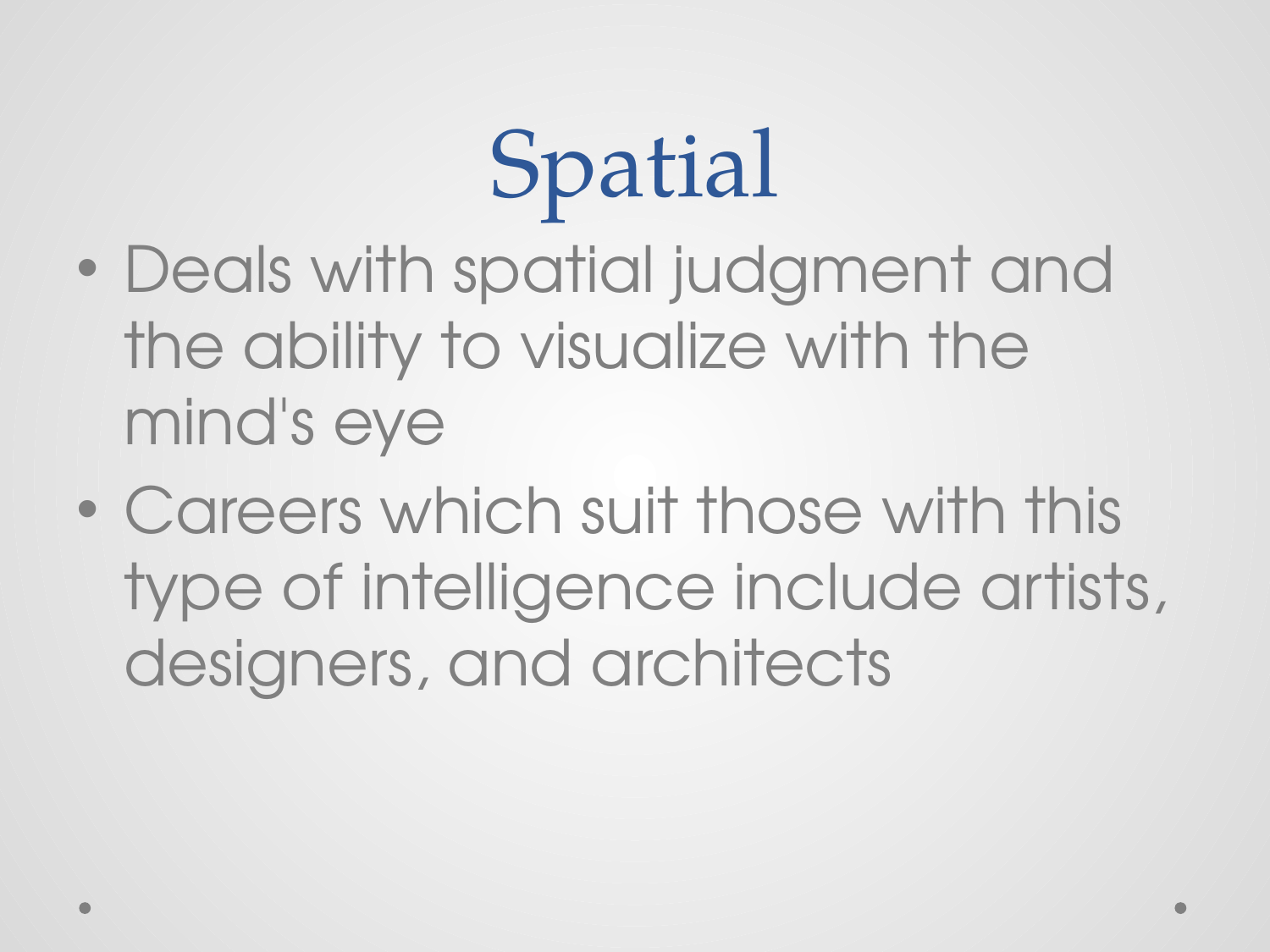

# Spatial
Deals with spatial judgment and the ability to visualize with the mind's eye
Careers which suit those with this type of intelligence include artists, designers, and architects